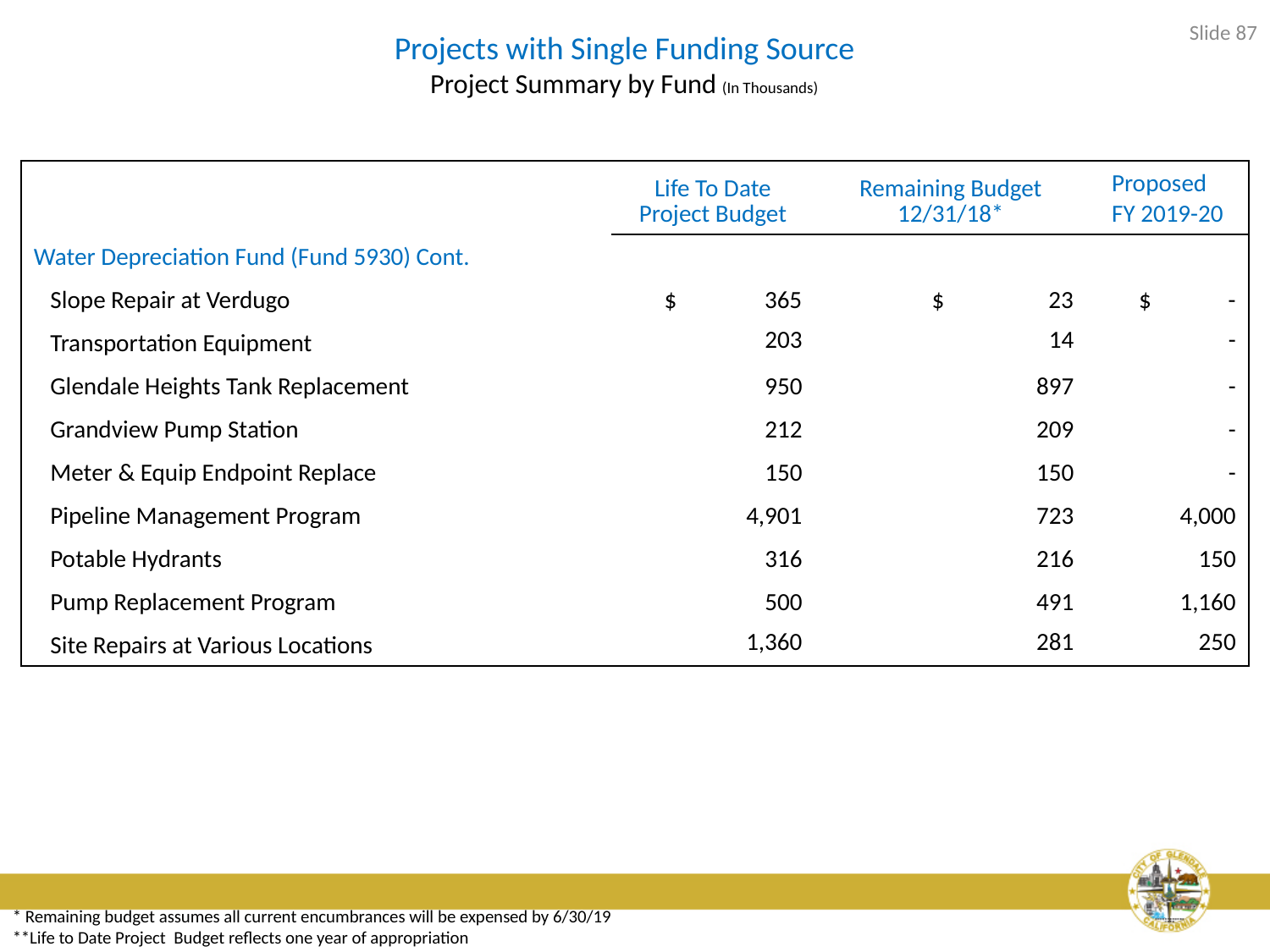

Slide 87
# Projects with Single Funding Source Project Summary by Fund (In Thousands)
|  | Life To Date Project Budget | Remaining Budget 12/31/18\* | Proposed FY 2019-20 |
| --- | --- | --- | --- |
| Water Depreciation Fund (Fund 5930) Cont. |  |  |  |
| Slope Repair at Verdugo | $ 365 | $ 23 | $ - |
| Transportation Equipment | 203 | 14 | - |
| Glendale Heights Tank Replacement | 950 | 897 | - |
| Grandview Pump Station | 212 | 209 | - |
| Meter & Equip Endpoint Replace | 150 | 150 | - |
| Pipeline Management Program | 4,901 | 723 | 4,000 |
| Potable Hydrants | 316 | 216 | 150 |
| Pump Replacement Program | 500 | 491 | 1,160 |
| Site Repairs at Various Locations | 1,360 | 281 | 250 |
* Remaining budget assumes all current encumbrances will be expensed by 6/30/19
**Life to Date Project  Budget reflects one year of appropriation